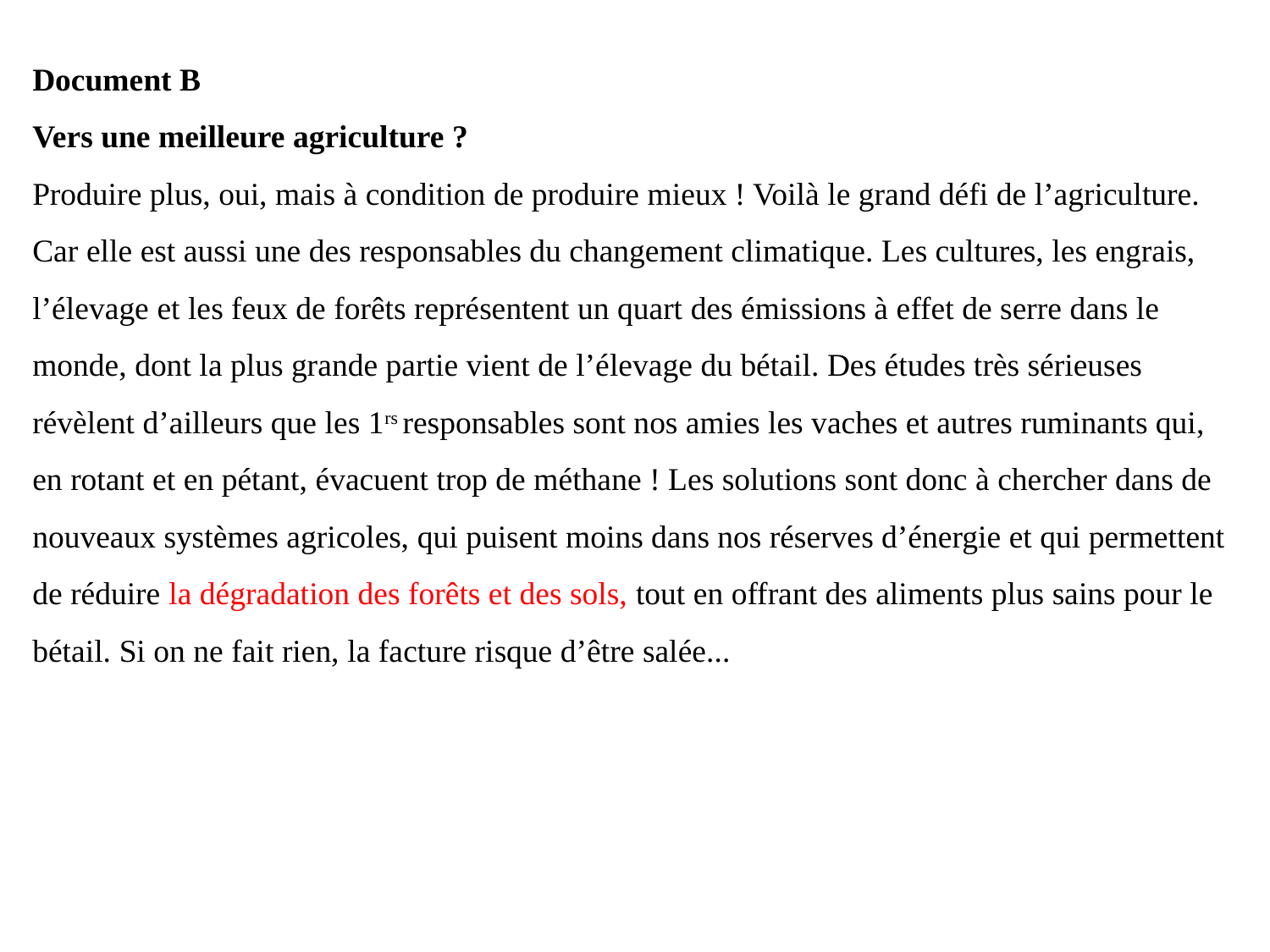

Document B
Vers une meilleure agriculture ?
Produire plus, oui, mais à condition de produire mieux ! Voilà le grand défi de l’agriculture. Car elle est aussi une des responsables du changement climatique. Les cultures, les engrais, l’élevage et les feux de forêts représentent un quart des émissions à effet de serre dans le monde, dont la plus grande partie vient de l’élevage du bétail. Des études très sérieuses révèlent d’ailleurs que les 1rs responsables sont nos amies les vaches et autres ruminants qui, en rotant et en pétant, évacuent trop de méthane ! Les solutions sont donc à chercher dans de nouveaux systèmes agricoles, qui puisent moins dans nos réserves d’énergie et qui permettent de réduire la dégradation des forêts et des sols, tout en offrant des aliments plus sains pour le bétail. Si on ne fait rien, la facture risque d’être salée...